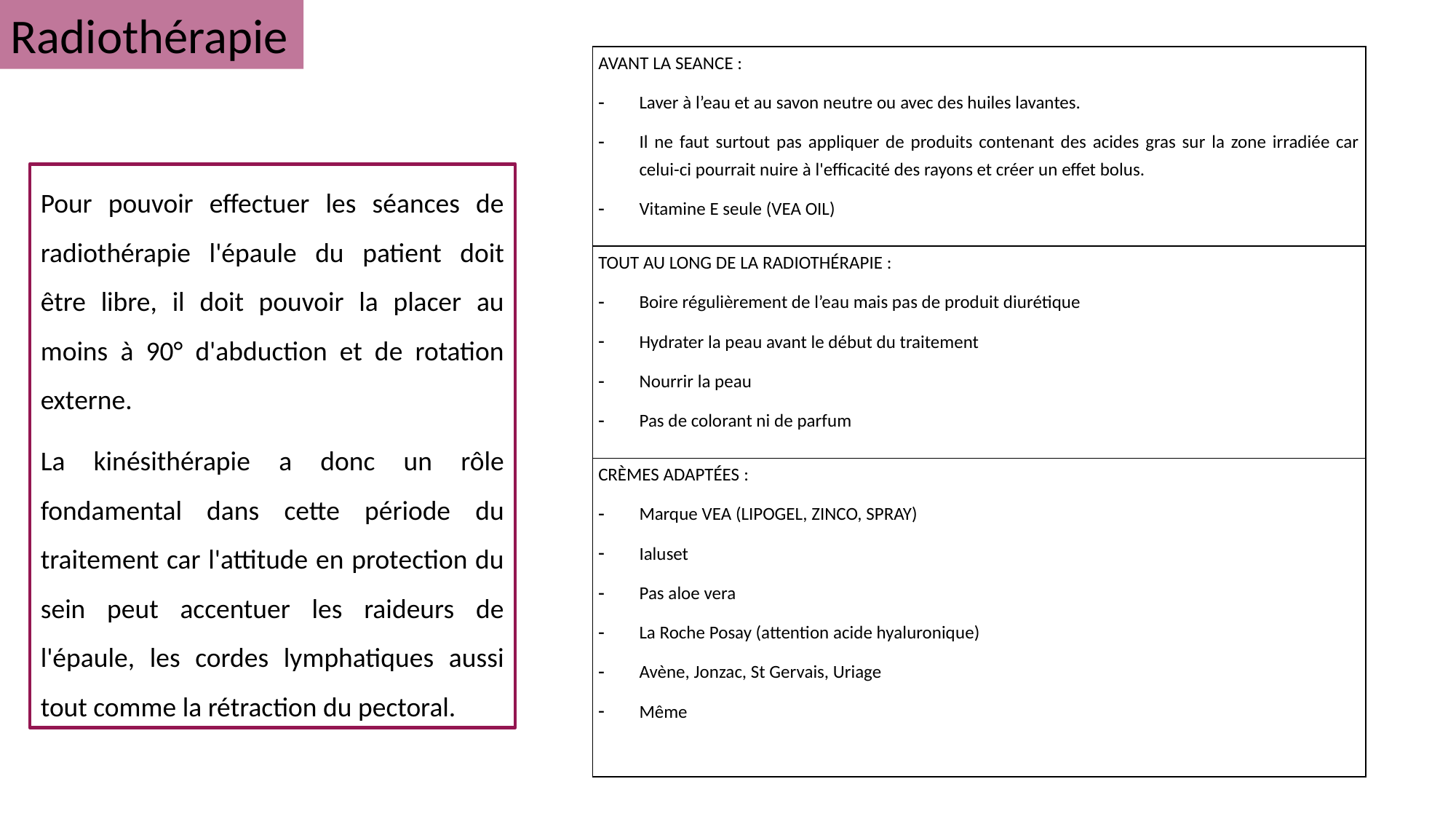

Radiothérapie
| AVANT LA SEANCE : Laver à l’eau et au savon neutre ou avec des huiles lavantes. Il ne faut surtout pas appliquer de produits contenant des acides gras sur la zone irradiée car celui-ci pourrait nuire à l'efficacité des rayons et créer un effet bolus. Vitamine E seule (VEA OIL) |
| --- |
| TOUT AU LONG DE LA RADIOTHÉRAPIE : Boire régulièrement de l’eau mais pas de produit diurétique Hydrater la peau avant le début du traitement Nourrir la peau  Pas de colorant ni de parfum |
| CRÈMES ADAPTÉES : Marque VEA (LIPOGEL, ZINCO, SPRAY) Ialuset Pas aloe vera La Roche Posay (attention acide hyaluronique) Avène, Jonzac, St Gervais, Uriage Même |
Pour pouvoir effectuer les séances de radiothérapie l'épaule du patient doit être libre, il doit pouvoir la placer au moins à 90° d'abduction et de rotation externe.
La kinésithérapie a donc un rôle fondamental dans cette période du traitement car l'attitude en protection du sein peut accentuer les raideurs de l'épaule, les cordes lymphatiques aussi tout comme la rétraction du pectoral.